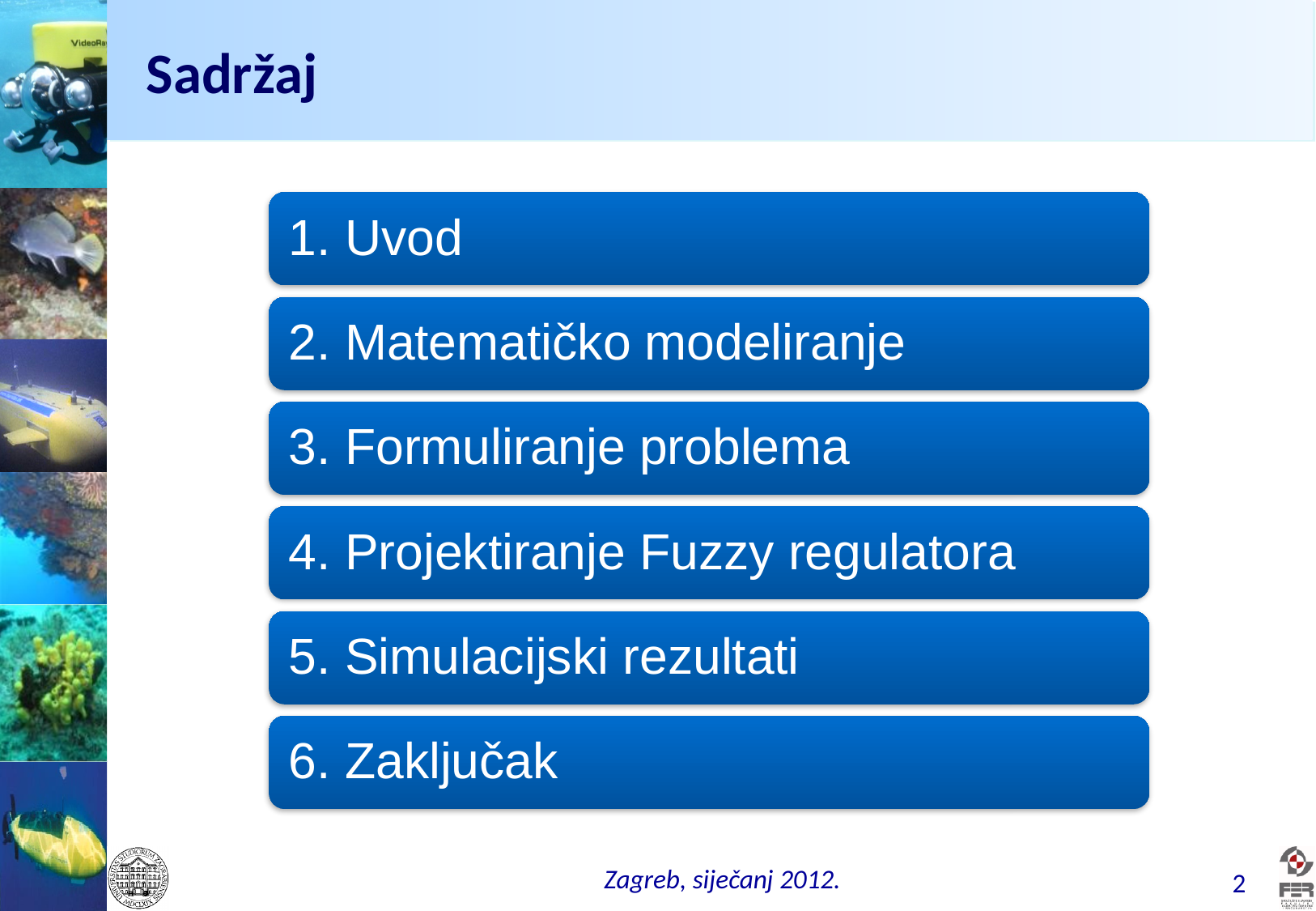

# Sadržaj
1. Uvod
2. Matematičko modeliranje
3. Formuliranje problema
4. Projektiranje Fuzzy regulatora
5. Simulacijski rezultati
6. Zaključak